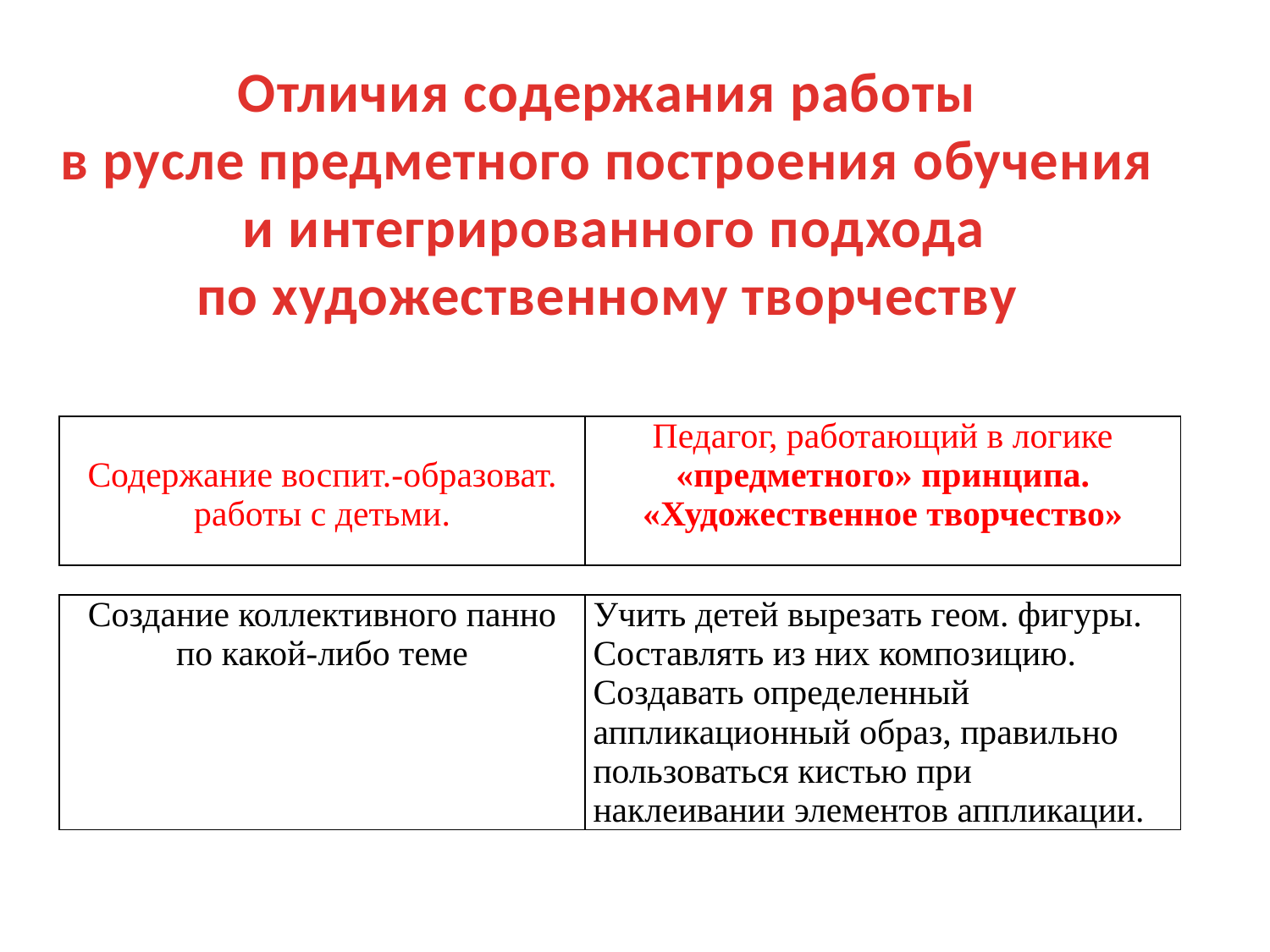

Отличия содержания работы
в русле предметного построения обучения
и интегрированного подхода
 по художественному творчеству
| Содержание воспит.-образоват. работы с детьми. | Педагог, работающий в логике «предметного» принципа. «Художественное творчество» |
| --- | --- |
| Создание коллективного панно по какой-либо теме | Учить детей вырезать геом. фигуры. Составлять из них композицию. Создавать определенный аппликационный образ, правильно пользоваться кистью при наклеивании элементов аппликации. |
| --- | --- |